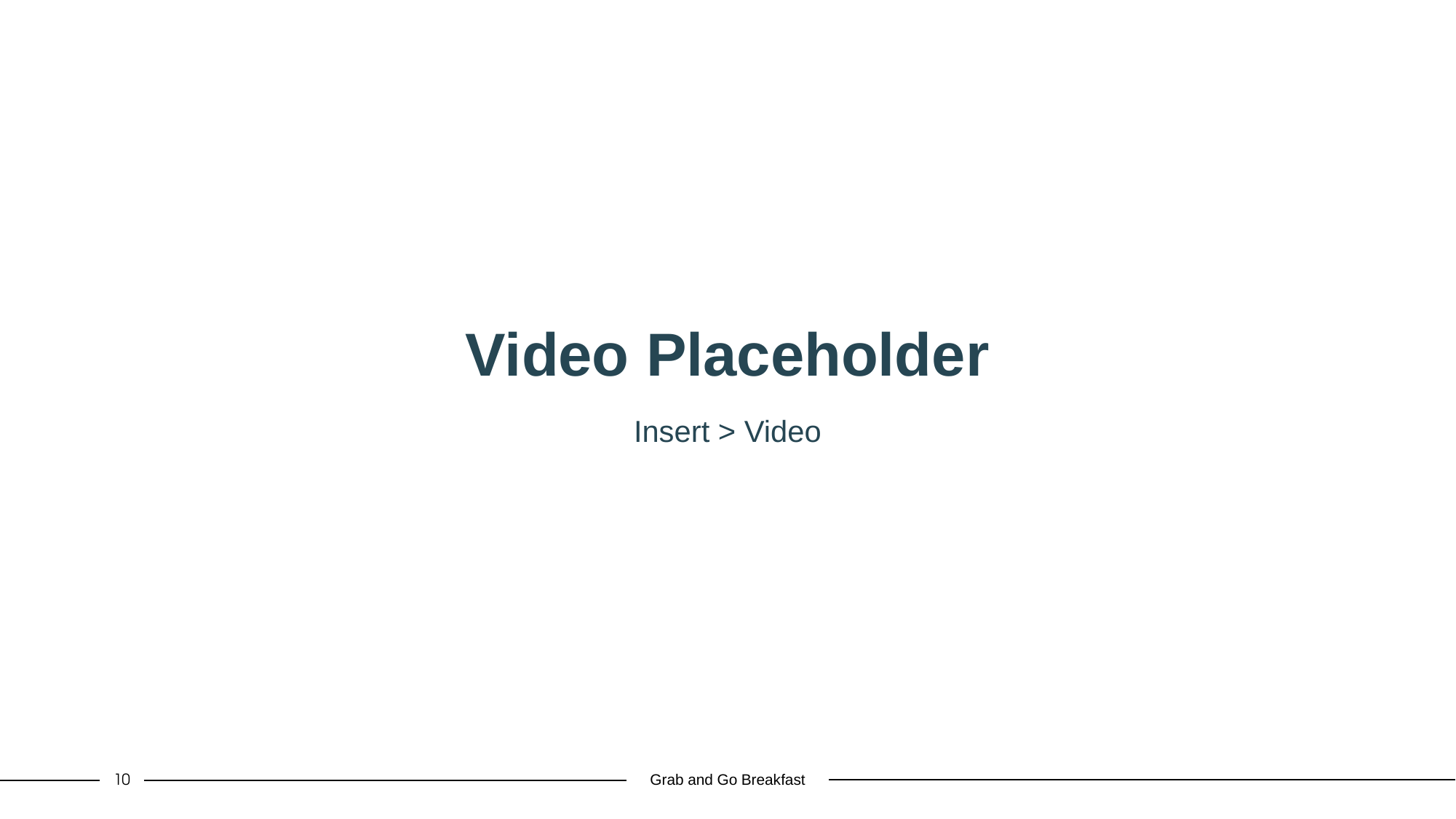

Video Placeholder
Insert > Video
10
Grab and Go Breakfast